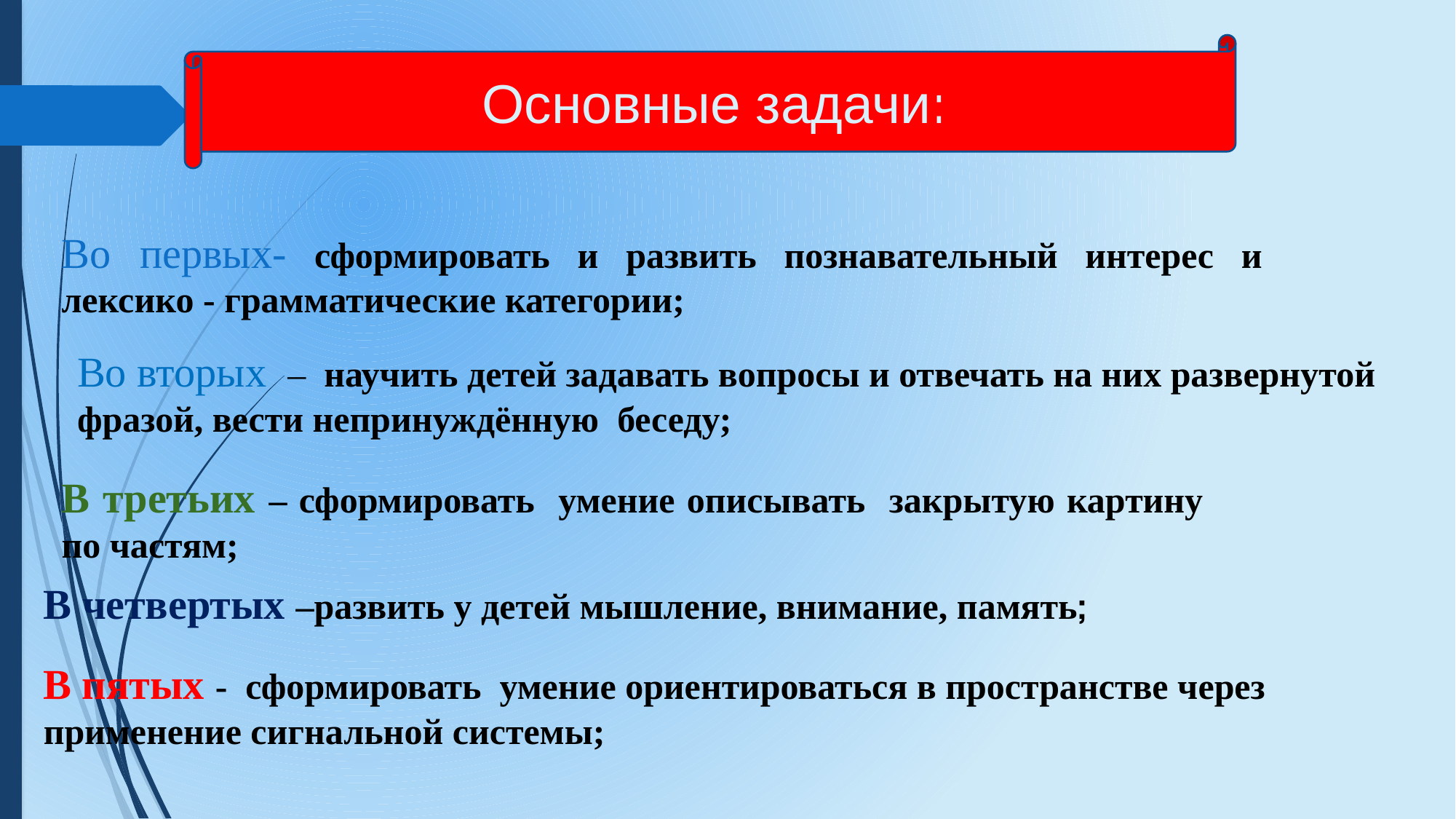

Основные задачи:
Во первых- сформировать и развить познавательный интерес и лексико - грамматические категории;
Во вторых  –  научить детей задавать вопросы и отвечать на них развернутой фразой, вести непринуждённую  беседу;
В третьих – сформировать  умение описывать  закрытую картину по частям;
В четвертых –развить у детей мышление, внимание, память;
В пятых -  сформировать  умение ориентироваться в пространстве через применение сигнальной системы;